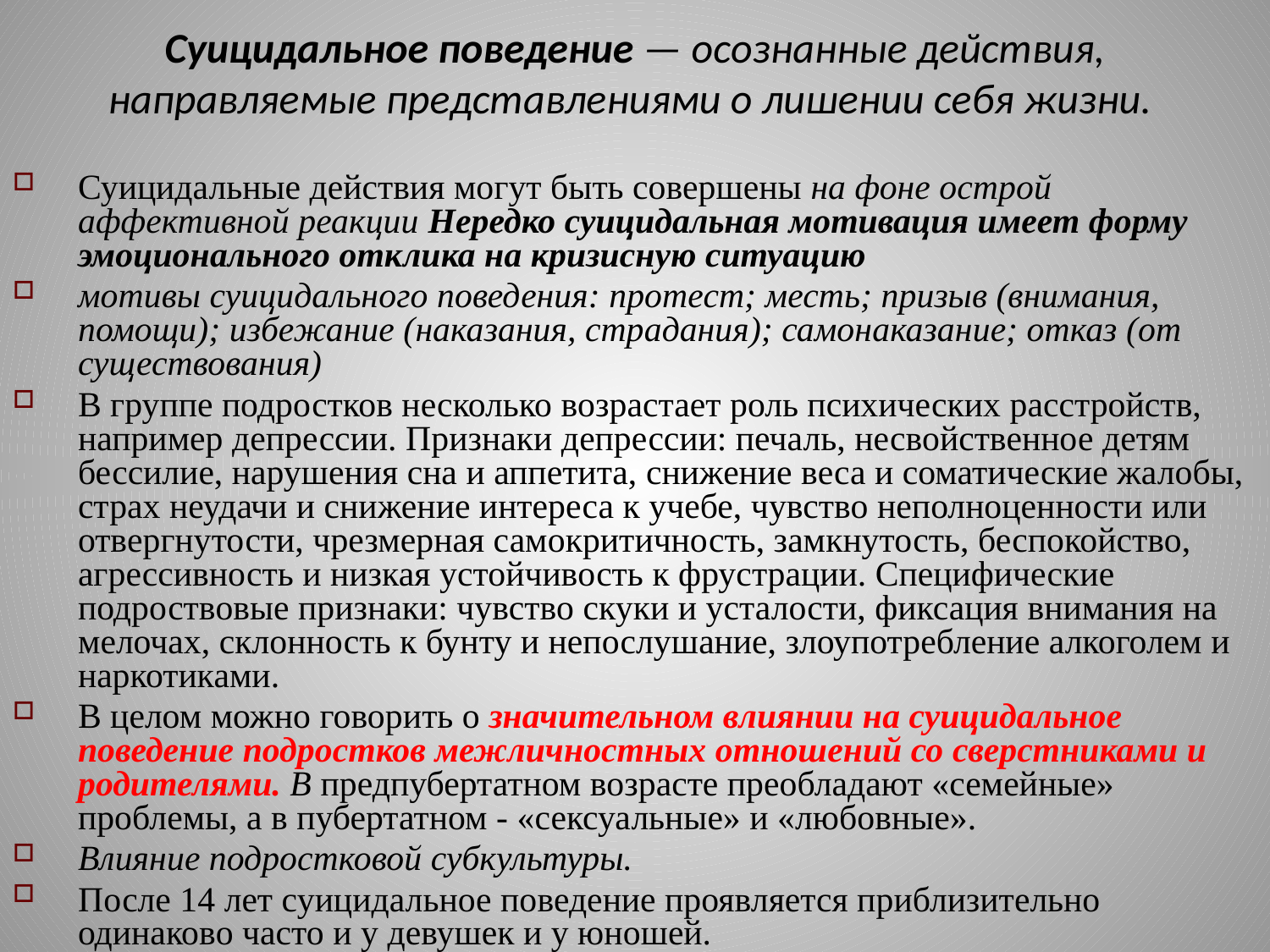

# Суицидальное поведение — осознанные действия, направляемые представлениями о лишении себя жизни.
Суицидальные действия могут быть совершены на фоне острой аффективной реакции Нередко суицидальная мотивация имеет форму эмоционального отклика на кризисную ситуацию
мотивы суицидального поведения: протест; месть; призыв (внимания, помощи); избежание (наказания, страдания); самонаказание; отказ (от существования)
В группе подростков несколько возрастает роль психических расстройств, например депрессии. Признаки депрессии: печаль, несвойственное детям бессилие, нарушения сна и аппетита, снижение веса и соматические жалобы, страх неудачи и снижение интереса к учебе, чувство неполноценности или отвергнутости, чрезмерная самокритичность, замкнутость, беспокойство, агрессивность и низкая устойчивость к фрустрации. Специфические подроствовые признаки: чувство скуки и усталости, фиксация внимания на мелочах, склонность к бунту и непослушание, злоупотребление алкоголем и наркотиками.
В целом можно говорить о значительном влиянии на суицидальное поведение подростков межличностных отношений со сверстниками и родителями. В предпубертатном возрасте преобладают «семейные» проблемы, а в пубертатном - «сексуальные» и «любовные».
Влияние подростковой субкультуры.
После 14 лет суицидальное поведение проявляется приблизительно одинаково часто и у девушек и у юношей.